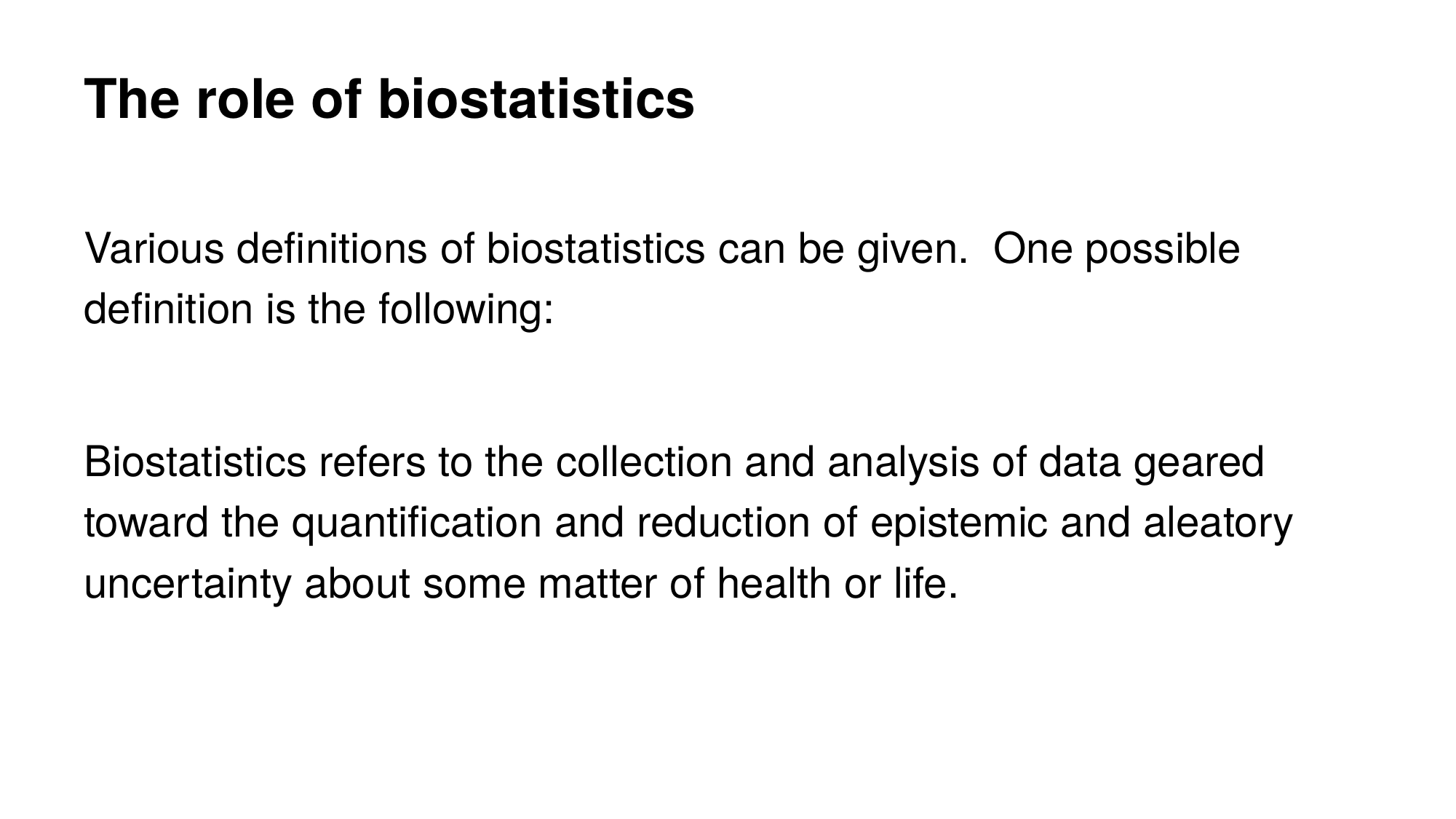

# The role of biostatistics
Various definitions of biostatistics can be given.  One possible definition is the following:

Biostatistics refers to the collection and analysis of data geared toward the quantification and reduction of epistemic and aleatory uncertainty about some matter of health or life.